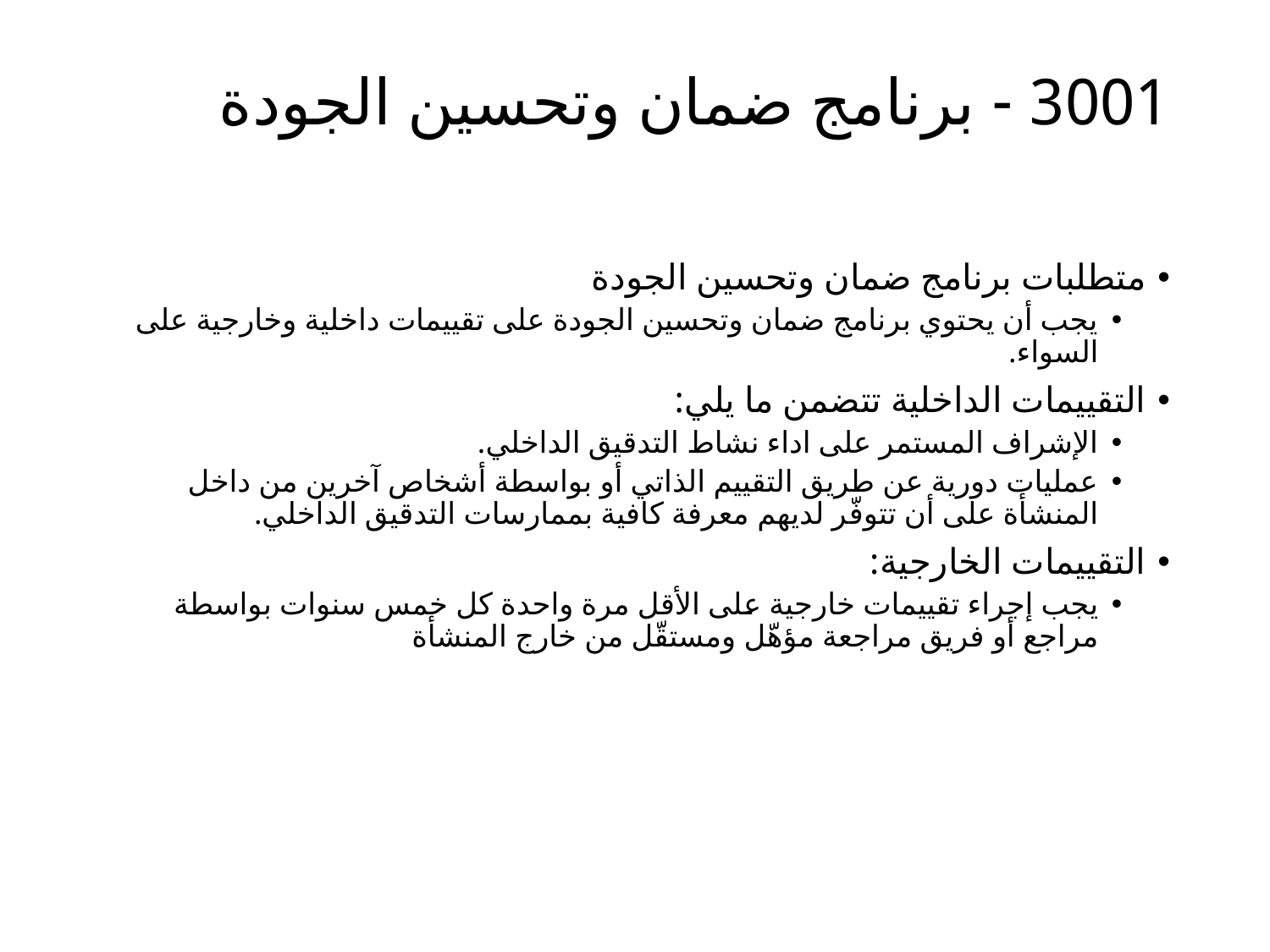

# 3001 - برنامج ضمان وتحسين الجودة
متطلبات برنامج ضمان وتحسين الجودة
يجب أن يحتوي برنامج ضمان وتحسين الجودة على تقييمات داخلية وخارجية على السواء.
التقييمات الداخلية تتضمن ما يلي:
الإشراف المستمر على اداء نشاط التدقيق الداخلي.
عمليات دورية عن طريق التقييم الذاتي أو بواسطة أشخاص آخرين من داخل المنشأة على أن تتوفّر لديهم معرفة كافية بممارسات التدقيق الداخلي.
التقييمات الخارجية:
يجب إجراء تقييمات خارجية على الأقل مرة واحدة كل خمس سنوات بواسطة مراجع أو فريق مراجعة مؤهّل ومستقّل من خارج المنشأة